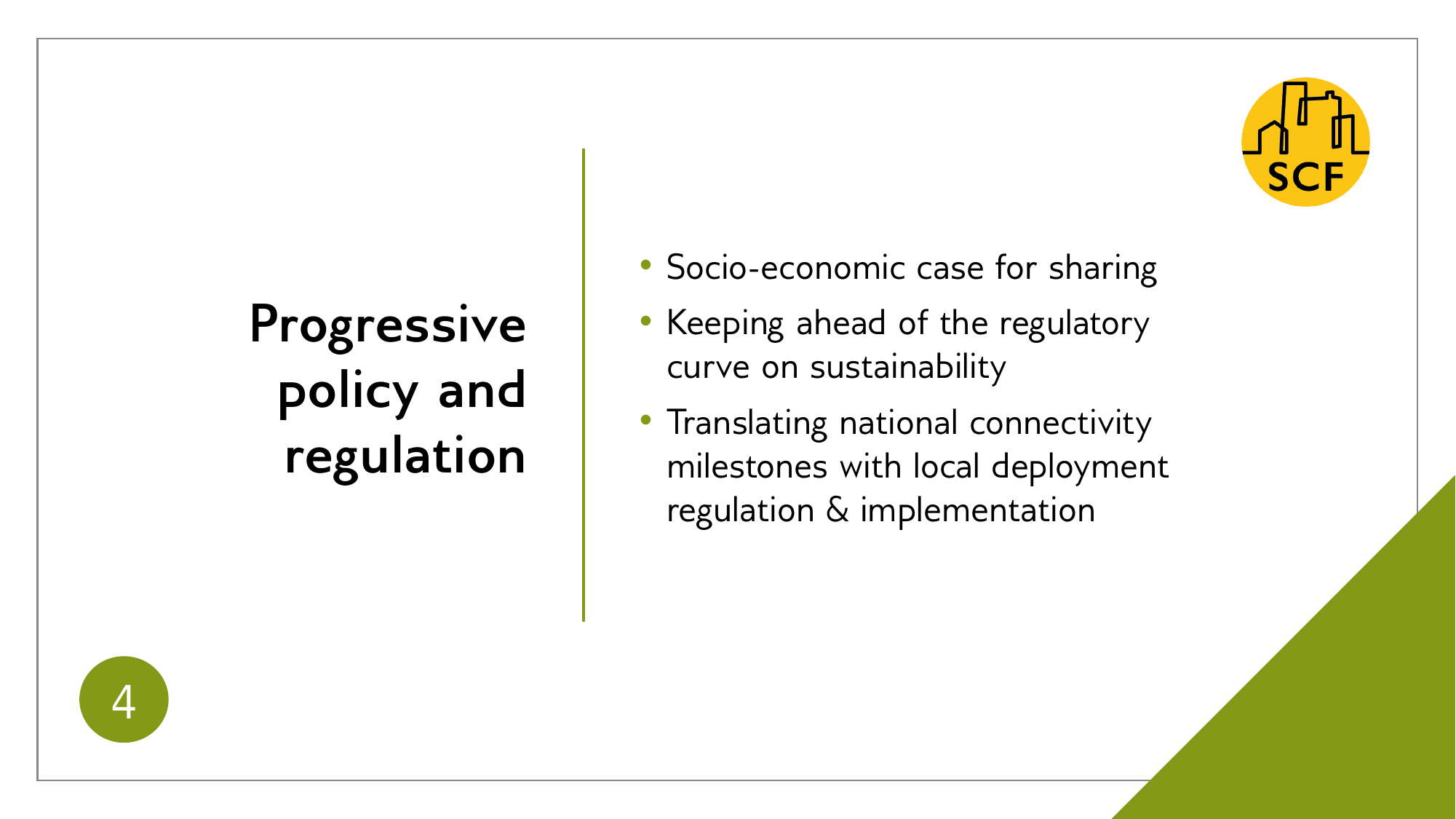

# Progressive policy and regulation
Socio-economic case for sharing
Keeping ahead of the regulatory curve on sustainability
Translating national connectivity milestones with local deployment regulation & implementation
4